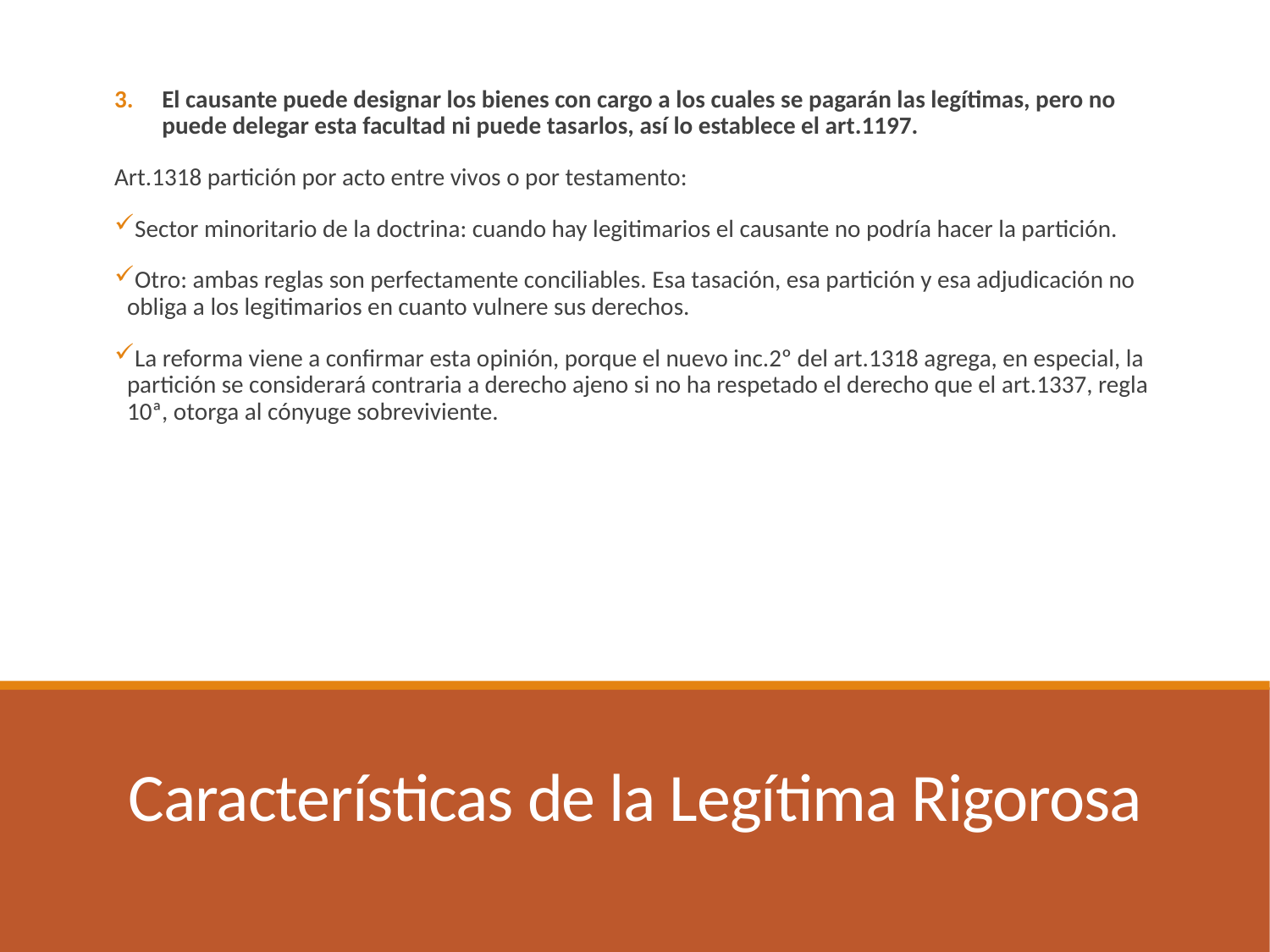

El causante puede designar los bienes con cargo a los cuales se pagarán las legítimas, pero no puede delegar esta facultad ni puede tasarlos, así lo establece el art.1197.
Art.1318 partición por acto entre vivos o por testamento:
Sector minoritario de la doctrina: cuando hay legitimarios el causante no podría hacer la partición.
Otro: ambas reglas son perfectamente conciliables. Esa tasación, esa partición y esa adjudicación no obliga a los legitimarios en cuanto vulnere sus derechos.
La reforma viene a confirmar esta opinión, porque el nuevo inc.2º del art.1318 agrega, en especial, la partición se considerará contraria a derecho ajeno si no ha respetado el derecho que el art.1337, regla 10ª, otorga al cónyuge sobreviviente.

# Características de la Legítima Rigorosa